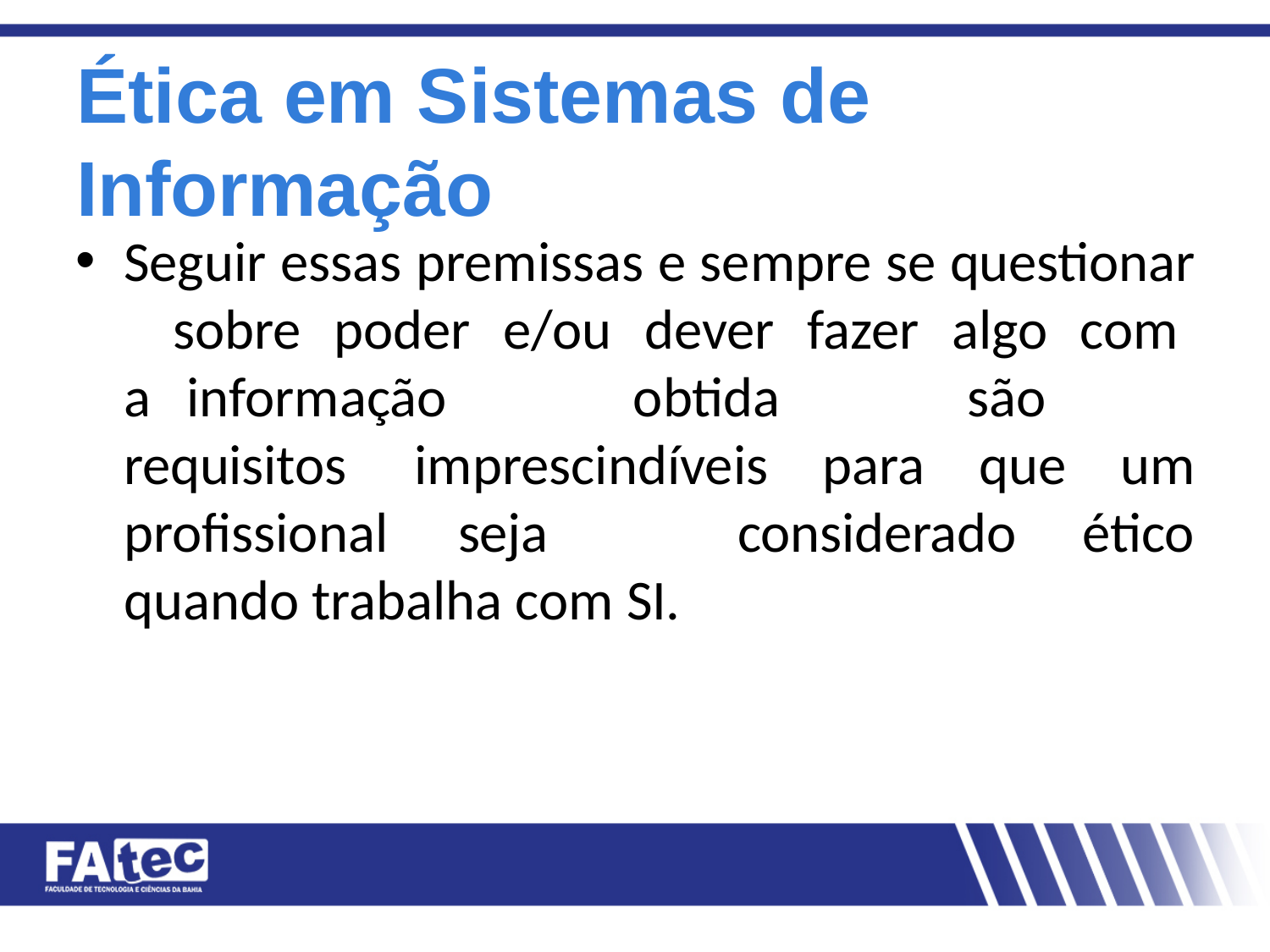

# Ética em Sistemas de Informação
Seguir essas premissas e sempre se questionar 	sobre  poder  e/ou  dever  fazer  algo  com  a 	informação     obtida     são     requisitos 	imprescindíveis para que um profissional seja 	considerado ético quando trabalha com SI.